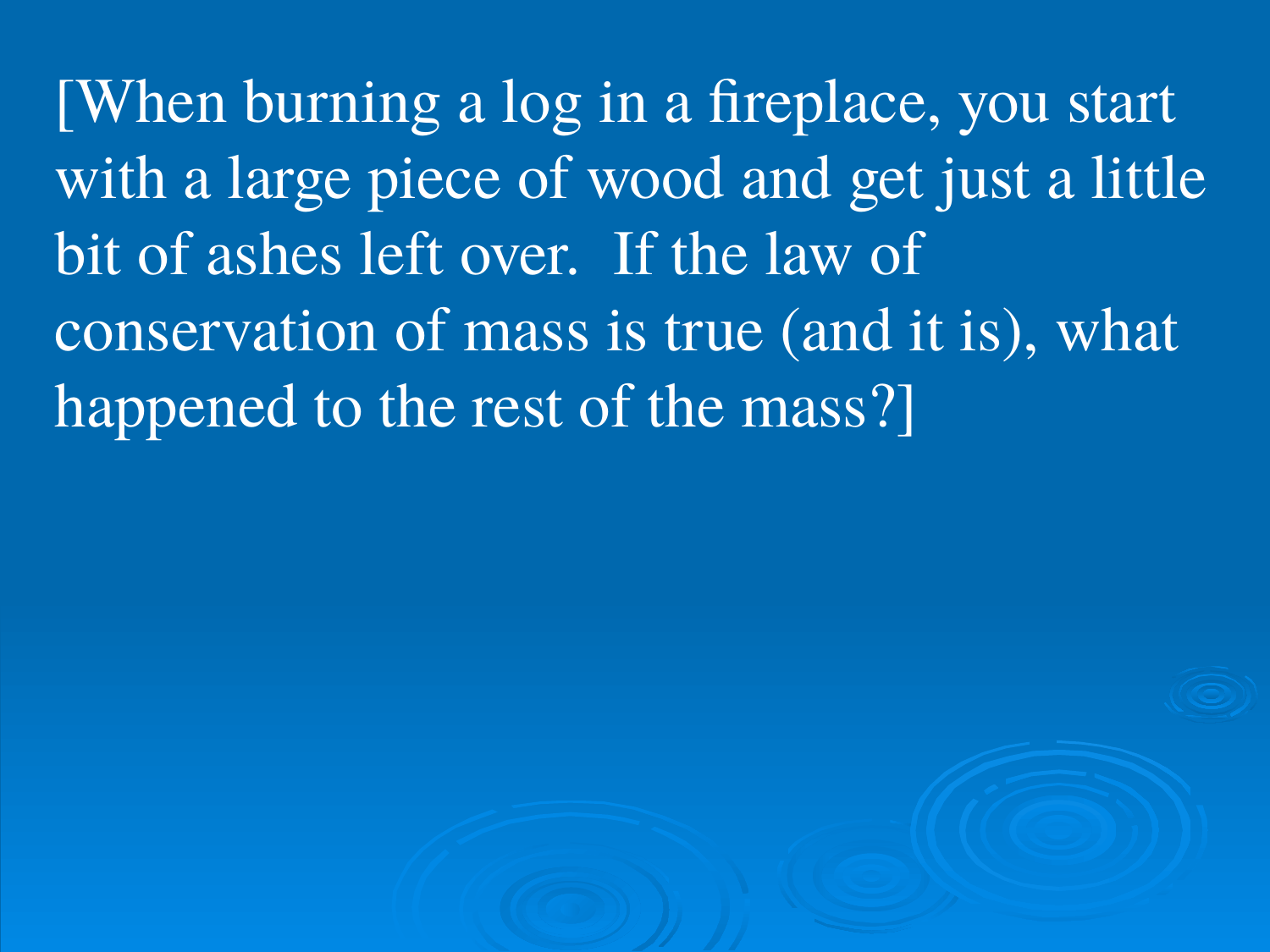

[When burning a log in a fireplace, you start with a large piece of wood and get just a little bit of ashes left over.  If the law of conservation of mass is true (and it is), what happened to the rest of the mass?]